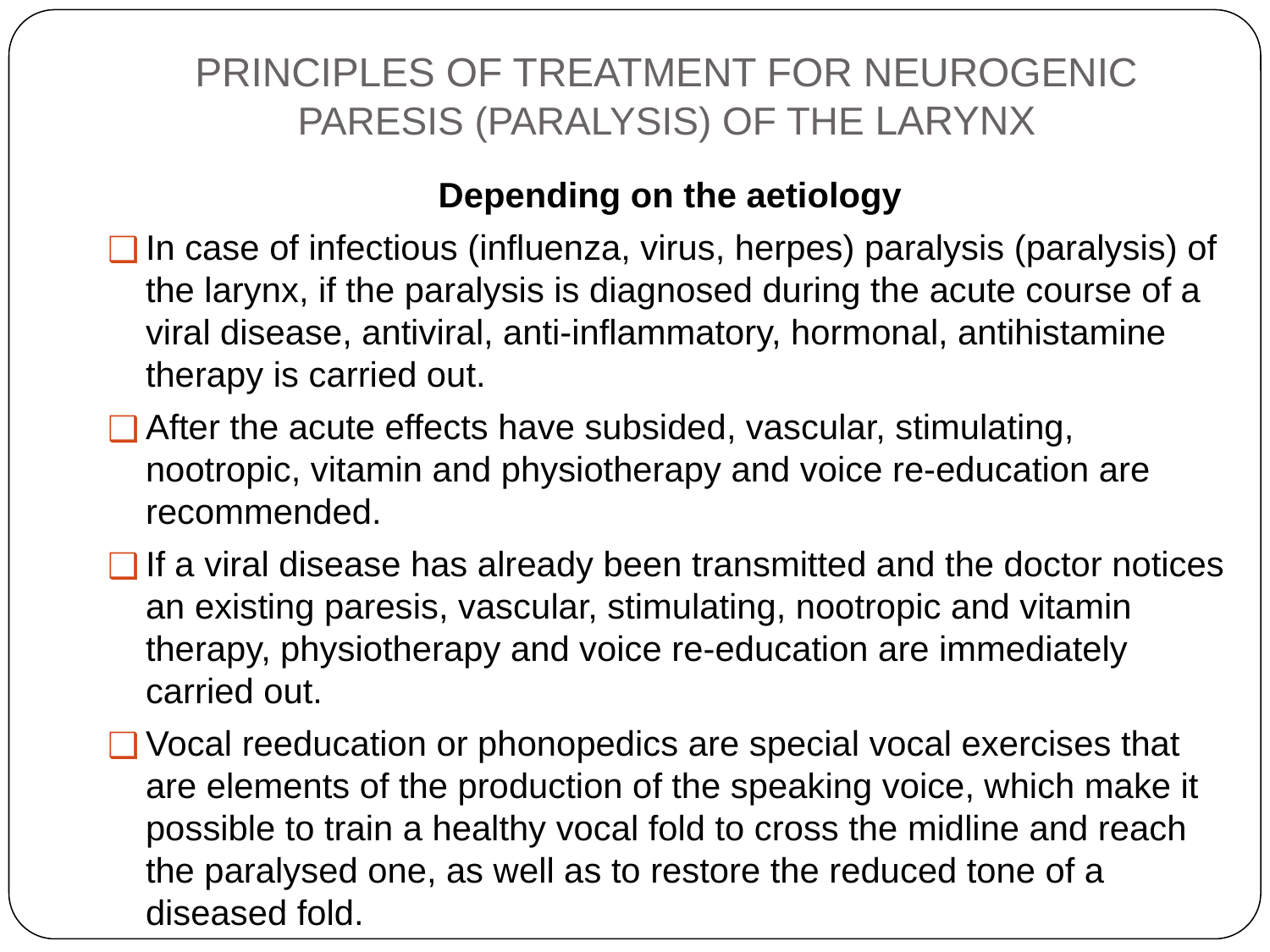

# PRINCIPLES OF TREATMENT FOR NEUROGENIC PARESIS (PARALYSIS) OF THE LARYNX
Depending on the aetiology
In case of infectious (influenza, virus, herpes) paralysis (paralysis) of the larynx, if the paralysis is diagnosed during the acute course of a viral disease, antiviral, anti-inflammatory, hormonal, antihistamine therapy is carried out.
After the acute effects have subsided, vascular, stimulating, nootropic, vitamin and physiotherapy and voice re-education are recommended.
If a viral disease has already been transmitted and the doctor notices an existing paresis, vascular, stimulating, nootropic and vitamin therapy, physiotherapy and voice re-education are immediately carried out.
Vocal reeducation or phonopedics are special vocal exercises that are elements of the production of the speaking voice, which make it possible to train a healthy vocal fold to cross the midline and reach the paralysed one, as well as to restore the reduced tone of a diseased fold.